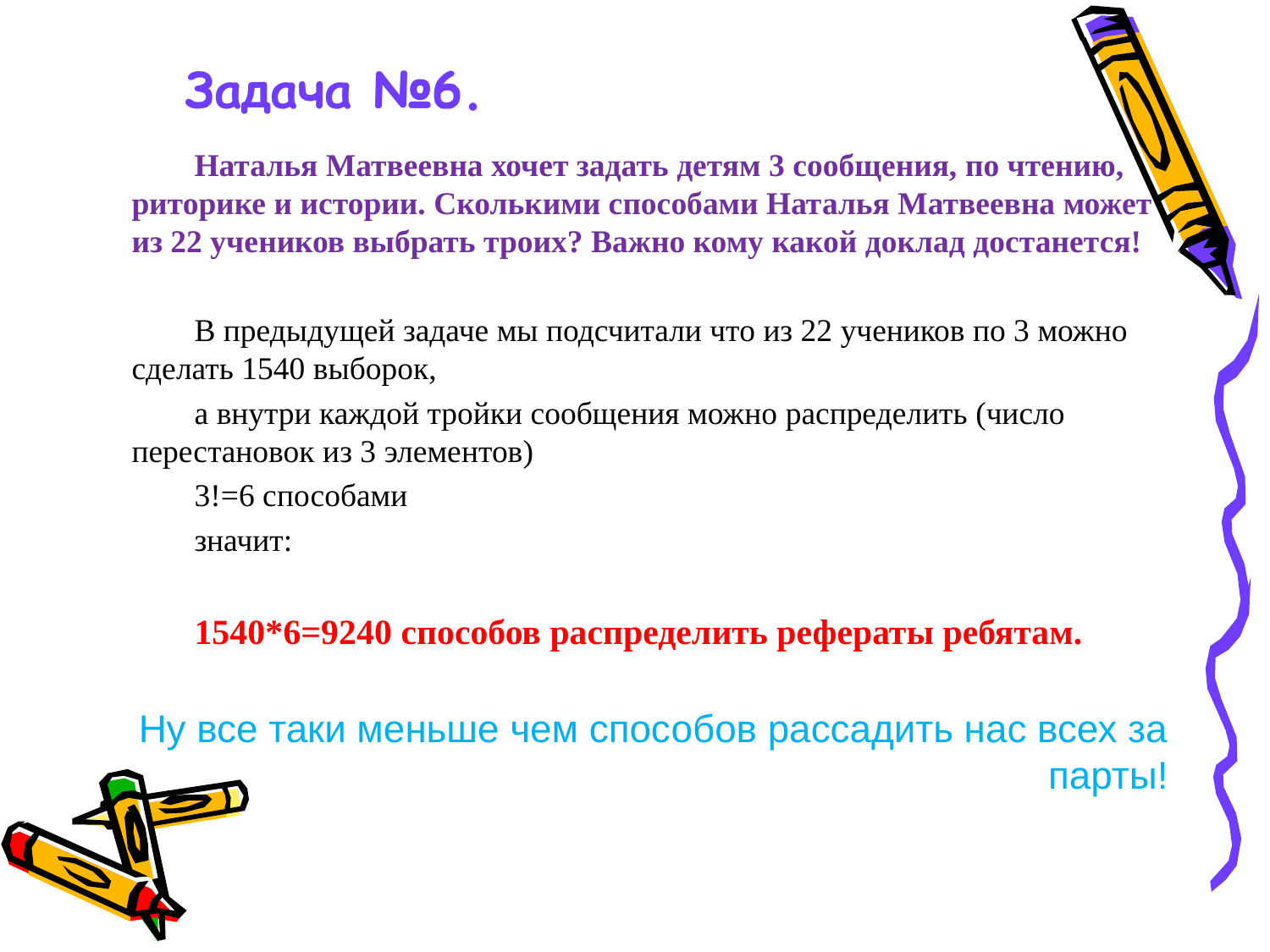

Задача №6.
Наталья Матвеевна хочет задать детям 3 сообщения, по чтению, риторике и истории. Сколькими способами Наталья Матвеевна может из 22 учеников выбрать троих? Важно кому какой доклад достанется!

В предыдущей задаче мы подсчитали что из 22 учеников по 3 можно сделать 1540 выборок,
а внутри каждой тройки сообщения можно распределить (число перестановок из 3 элементов)
3!=6 способами
значит:

1540*6=9240 способов распределить рефераты ребятам.

Ну все таки меньше чем способов рассадить нас всех за парты!